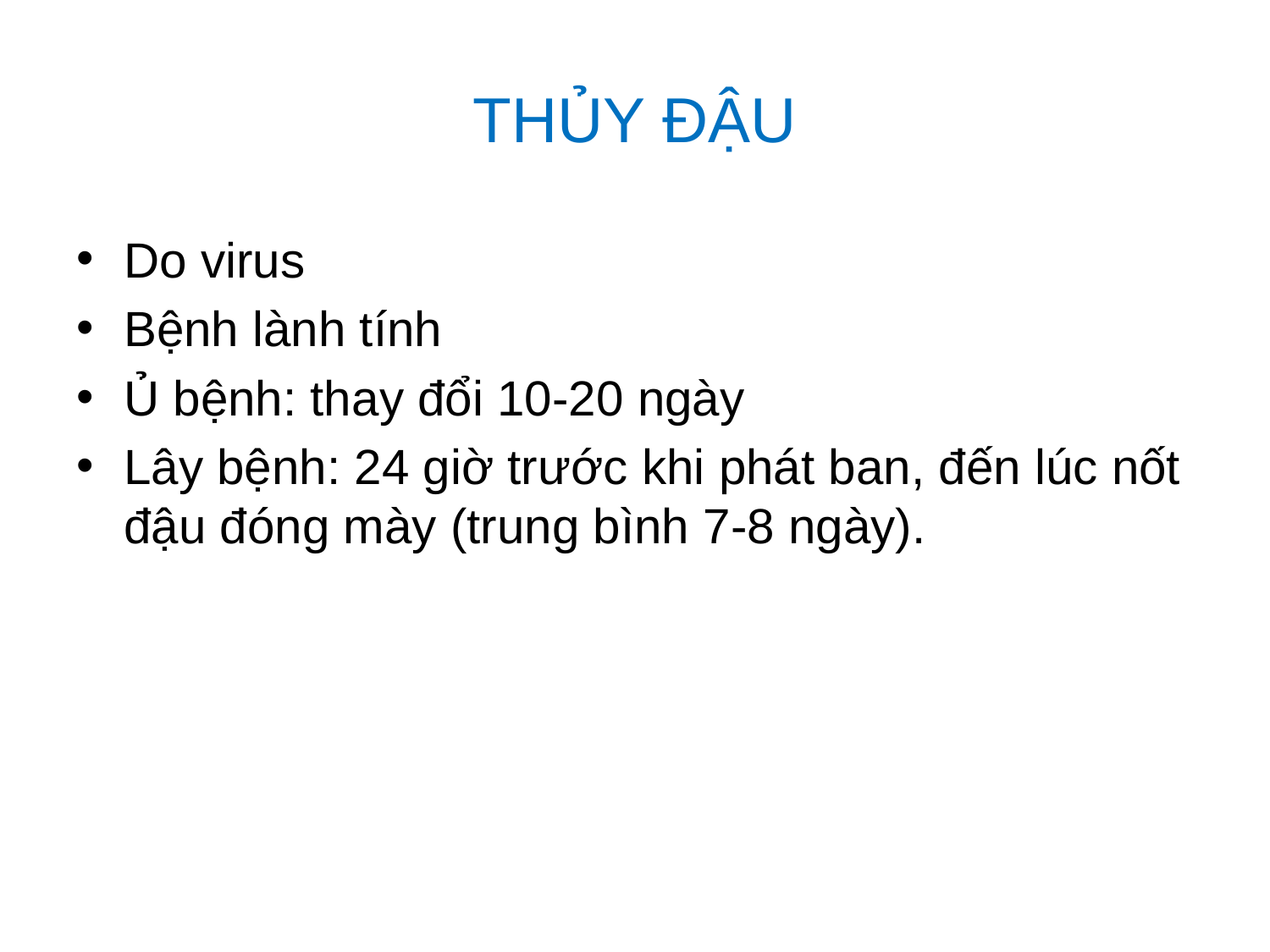

# THỦY ĐẬU
Do virus
Bệnh lành tính
Ủ bệnh: thay đổi 10-20 ngày
Lây bệnh: 24 giờ trước khi phát ban, đến lúc nốt đậu đóng mày (trung bình 7-8 ngày).